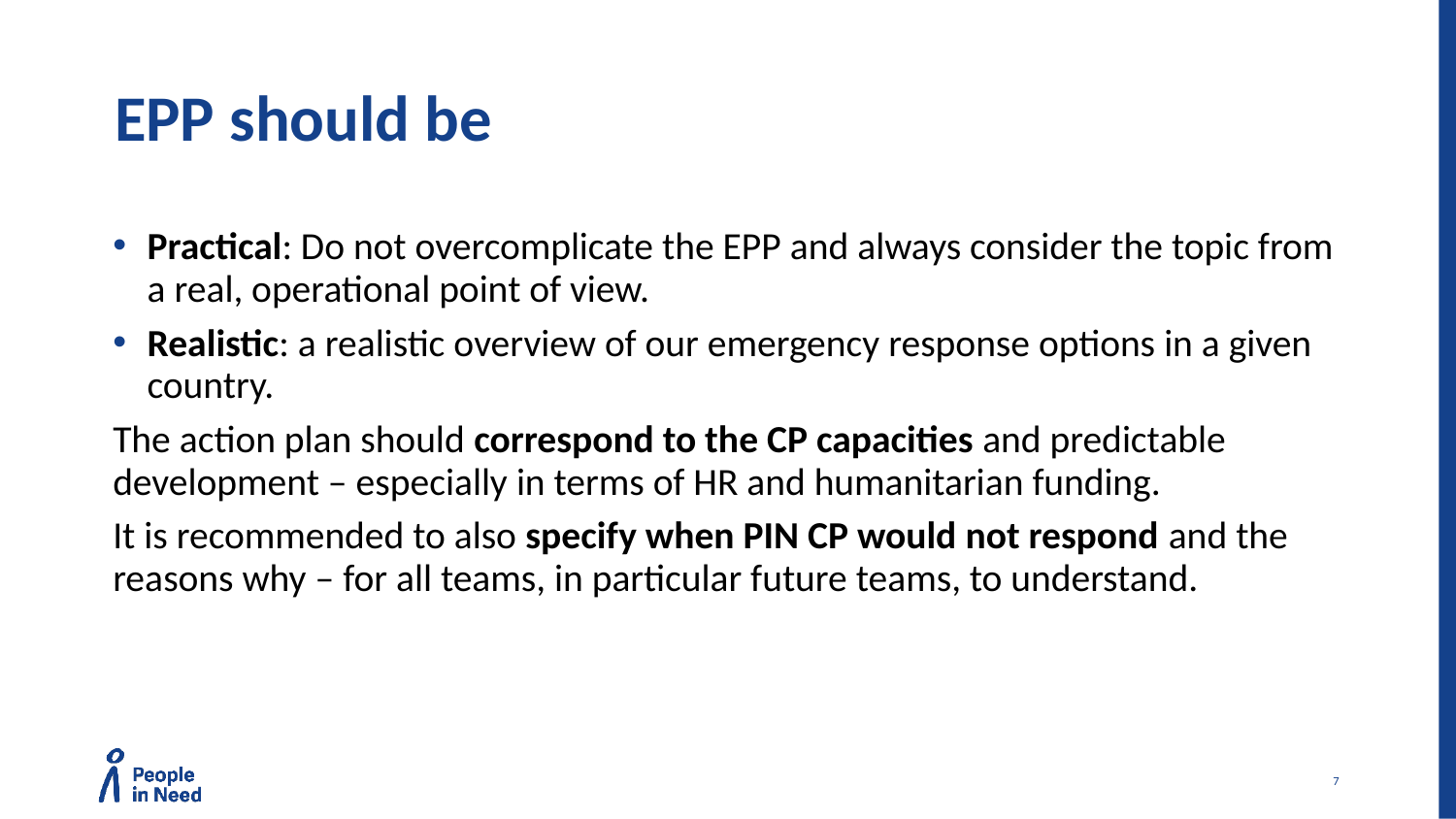

# EPP should be
Practical: Do not overcomplicate the EPP and always consider the topic from a real, operational point of view.
Realistic: a realistic overview of our emergency response options in a given country.
The action plan should correspond to the CP capacities and predictable development – especially in terms of HR and humanitarian funding.
It is recommended to also specify when PIN CP would not respond and the reasons why – for all teams, in particular future teams, to understand.